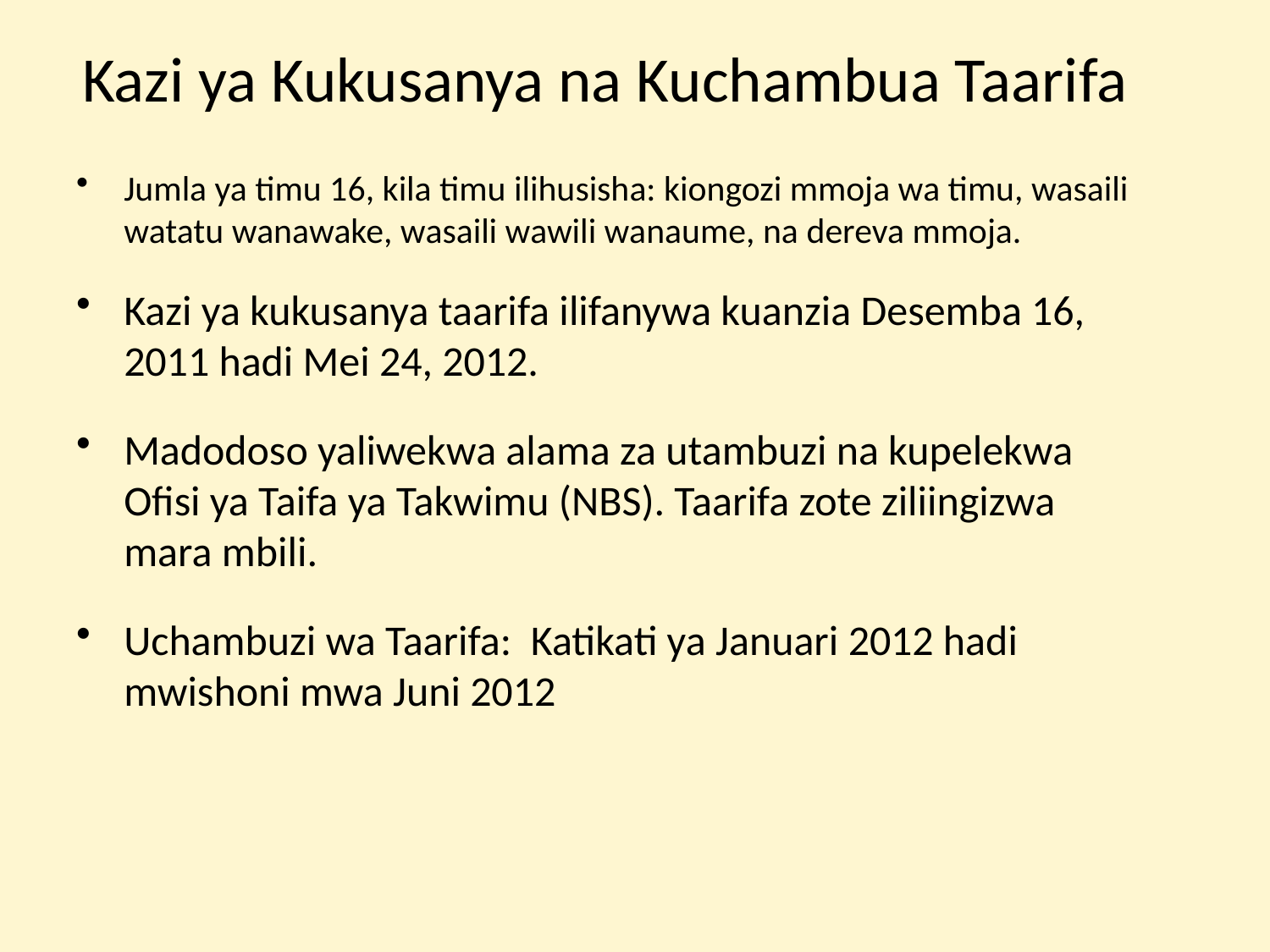

Kazi ya Kukusanya na Kuchambua Taarifa
Jumla ya timu 16, kila timu ilihusisha: kiongozi mmoja wa timu, wasaili watatu wanawake, wasaili wawili wanaume, na dereva mmoja.
Kazi ya kukusanya taarifa ilifanywa kuanzia Desemba 16, 2011 hadi Mei 24, 2012.
Madodoso yaliwekwa alama za utambuzi na kupelekwa Ofisi ya Taifa ya Takwimu (NBS). Taarifa zote ziliingizwa mara mbili.
Uchambuzi wa Taarifa:  Katikati ya Januari 2012 hadi mwishoni mwa Juni 2012